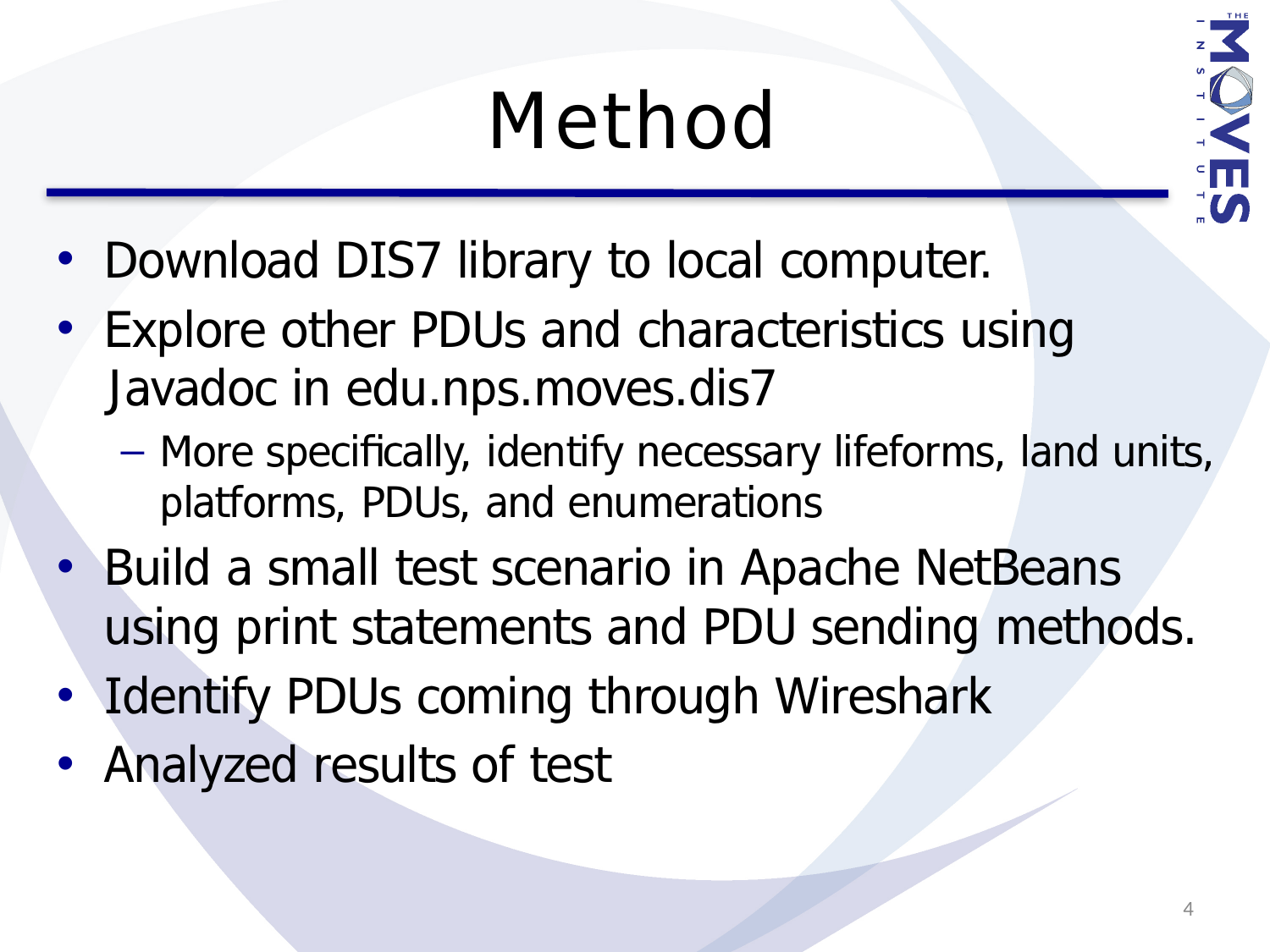

# Method
Download DIS7 library to local computer.
Explore other PDUs and characteristics using Javadoc in edu.nps.moves.dis7
More specifically, identify necessary lifeforms, land units, platforms, PDUs, and enumerations
Build a small test scenario in Apache NetBeans using print statements and PDU sending methods.
Identify PDUs coming through Wireshark
Analyzed results of test
4